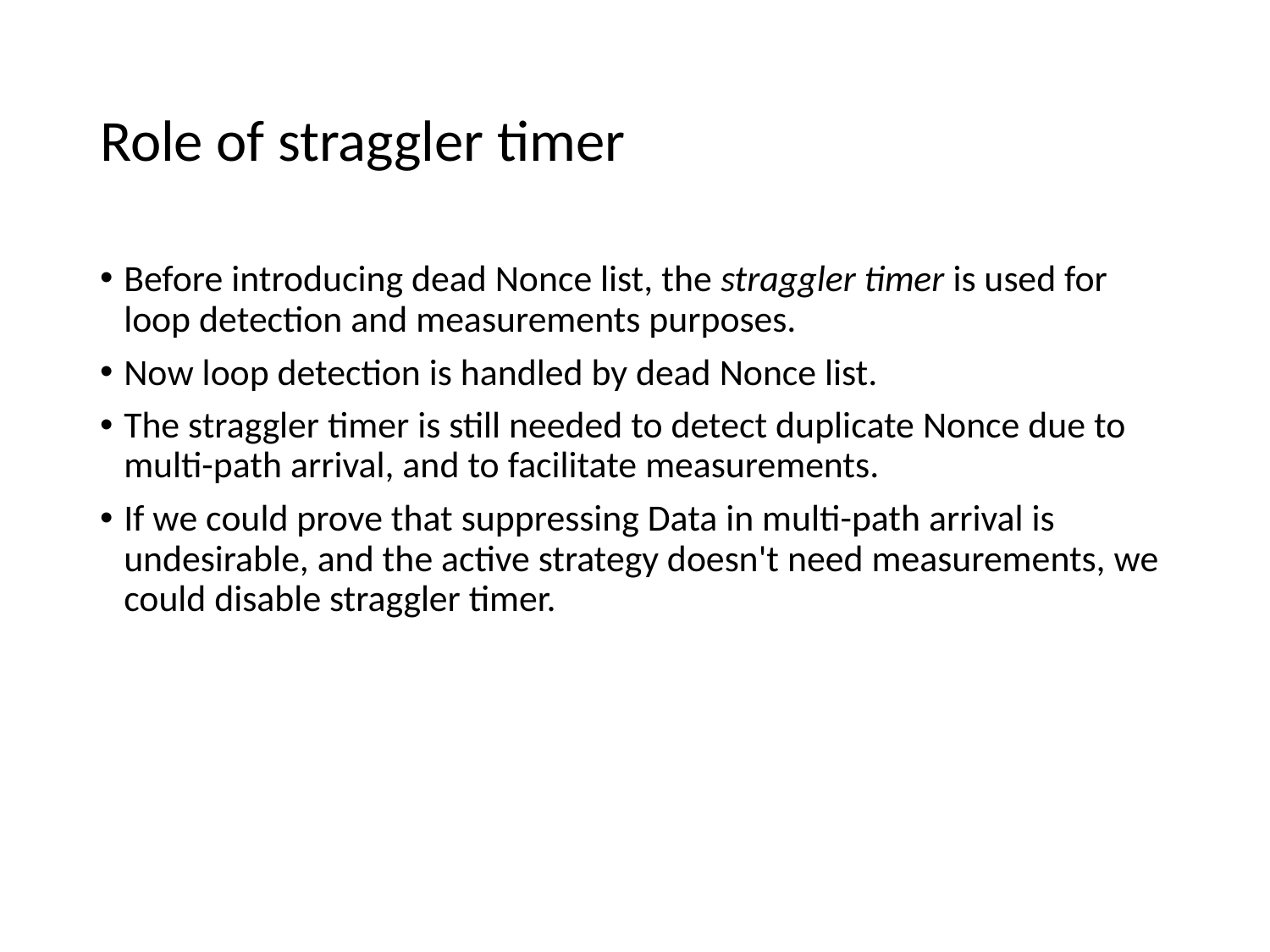

# Role of straggler timer
Before introducing dead Nonce list, the straggler timer is used for loop detection and measurements purposes.
Now loop detection is handled by dead Nonce list.
The straggler timer is still needed to detect duplicate Nonce due to multi-path arrival, and to facilitate measurements.
If we could prove that suppressing Data in multi-path arrival is undesirable, and the active strategy doesn't need measurements, we could disable straggler timer.